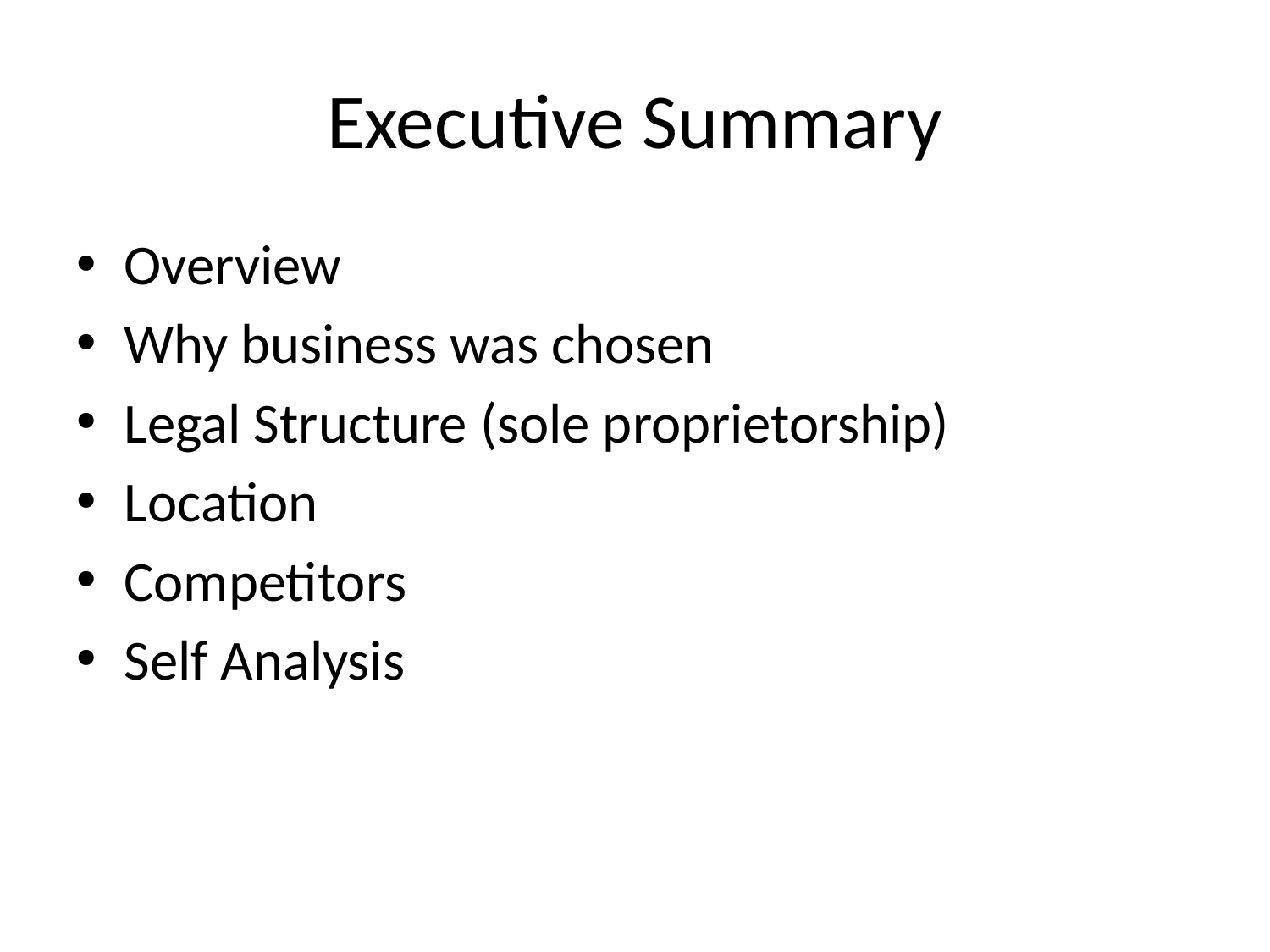

# Executive Summary
Overview
Why business was chosen
Legal Structure (sole proprietorship)
Location
Competitors
Self Analysis